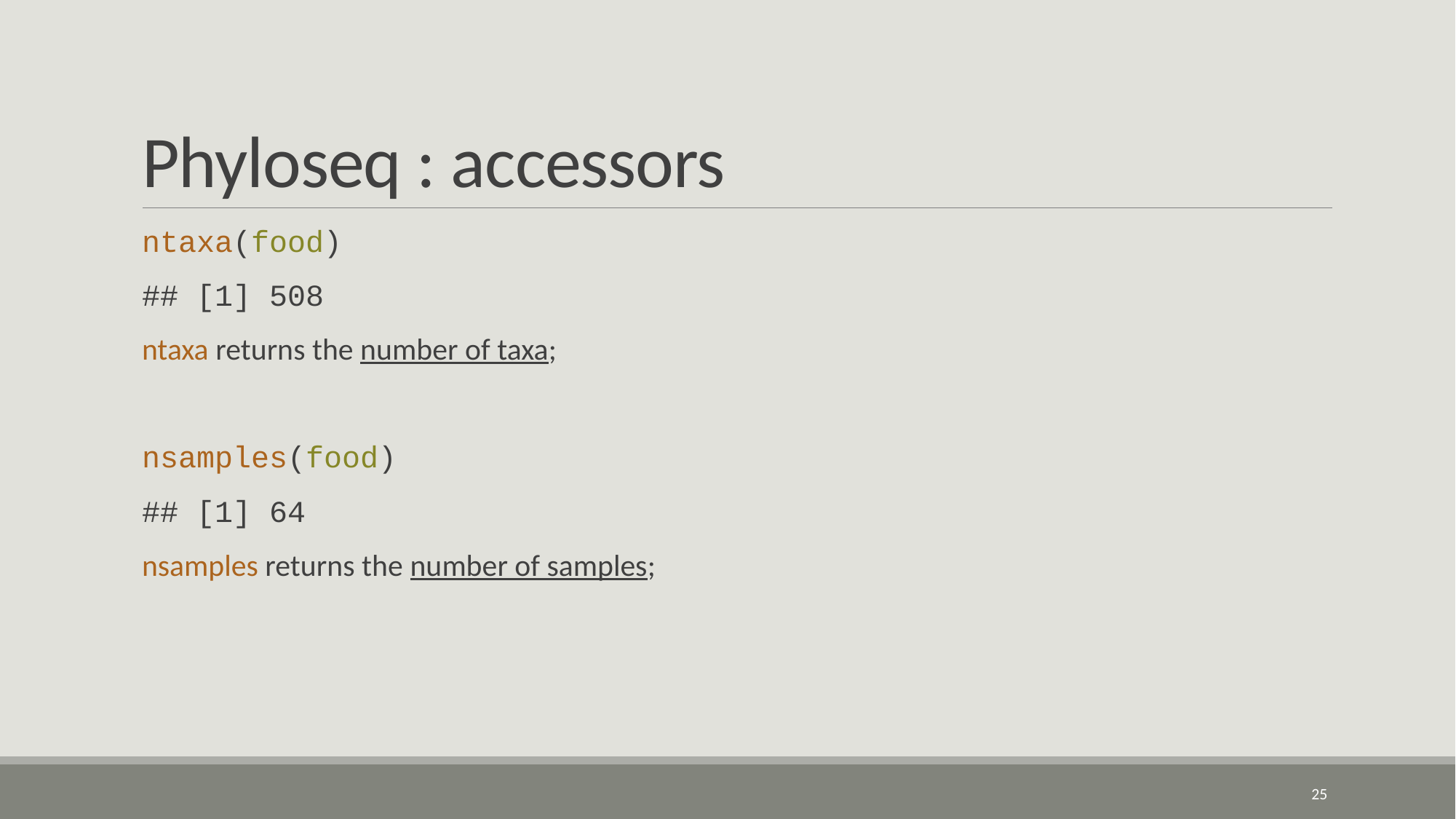

# Phyloseq : accessors
ntaxa(food)
## [1] 508
ntaxa returns the number of taxa;

nsamples(food)
## [1] 64
nsamples returns the number of samples;
25